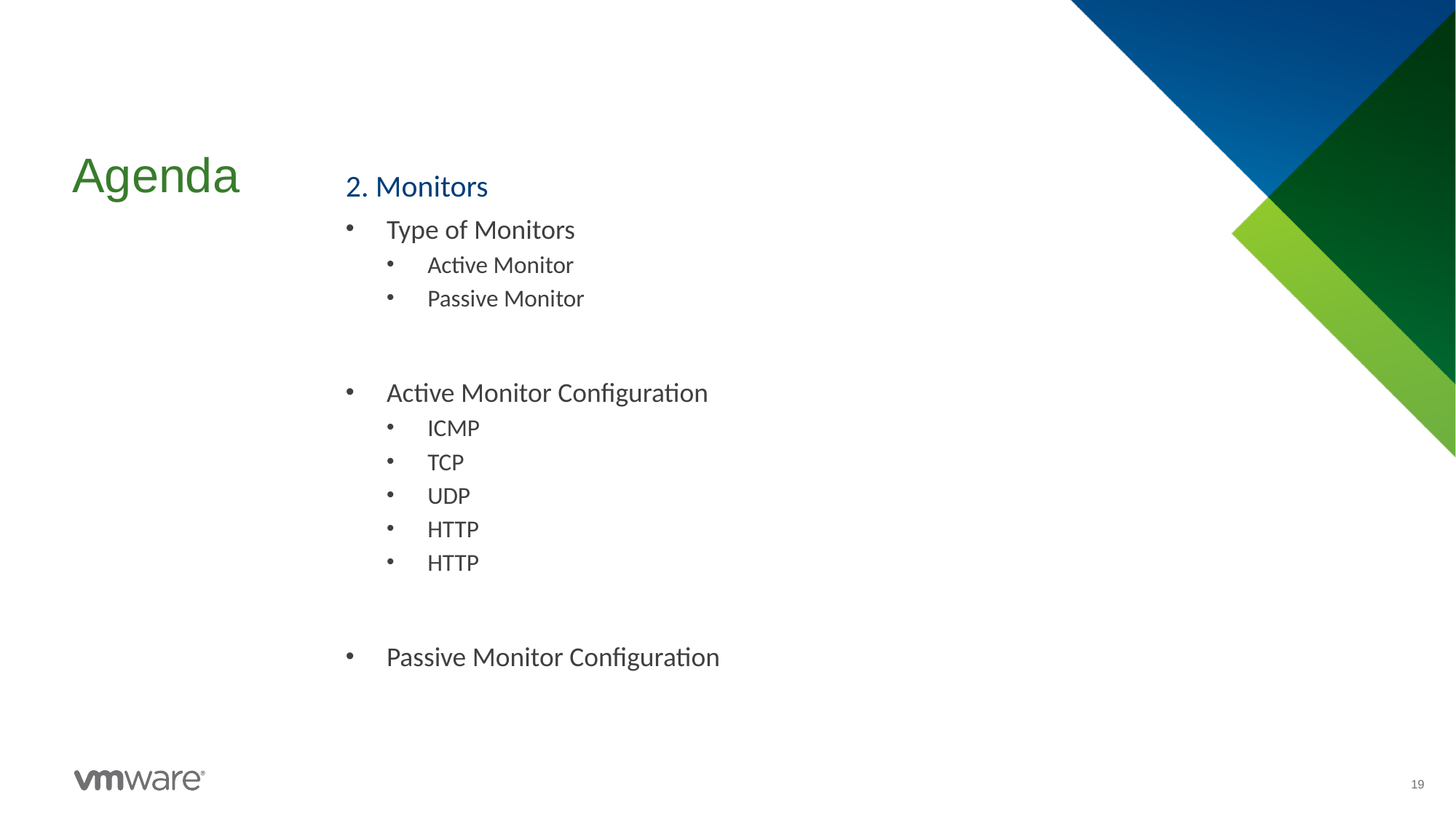

2. Monitors
Type of Monitors
Active Monitor
Passive Monitor

Active Monitor Configuration
ICMP
TCP
UDP
HTTP
HTTP

Passive Monitor Configuration